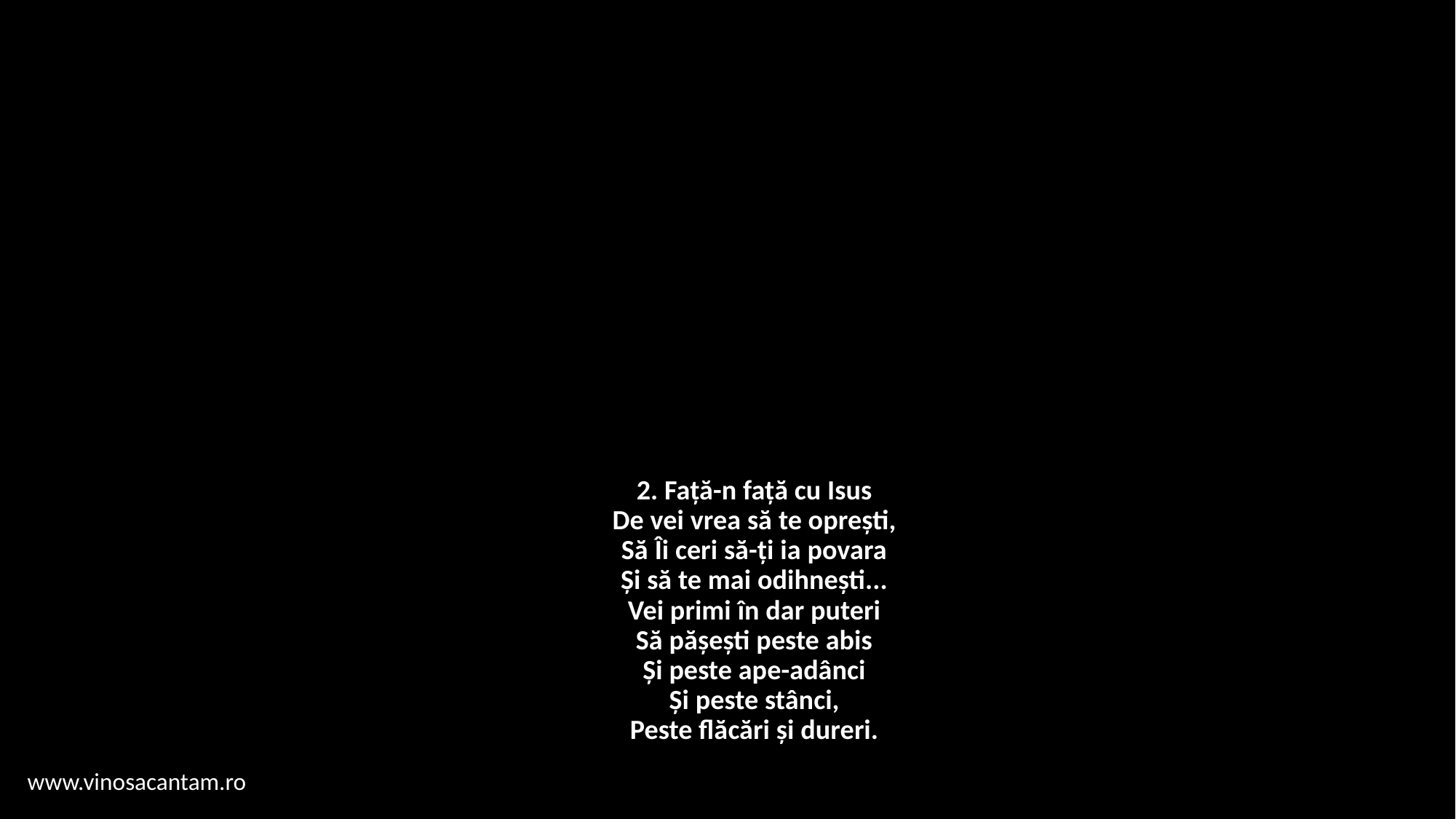

# 2. Față-n față cu Isus De vei vrea să te oprești, Să Îi ceri să-ți ia povara Și să te mai odihnești... Vei primi în dar puteri Să pășești peste abis Și peste ape-adânci Și peste stânci, Peste flăcări și dureri.
www.vinosacantam.ro